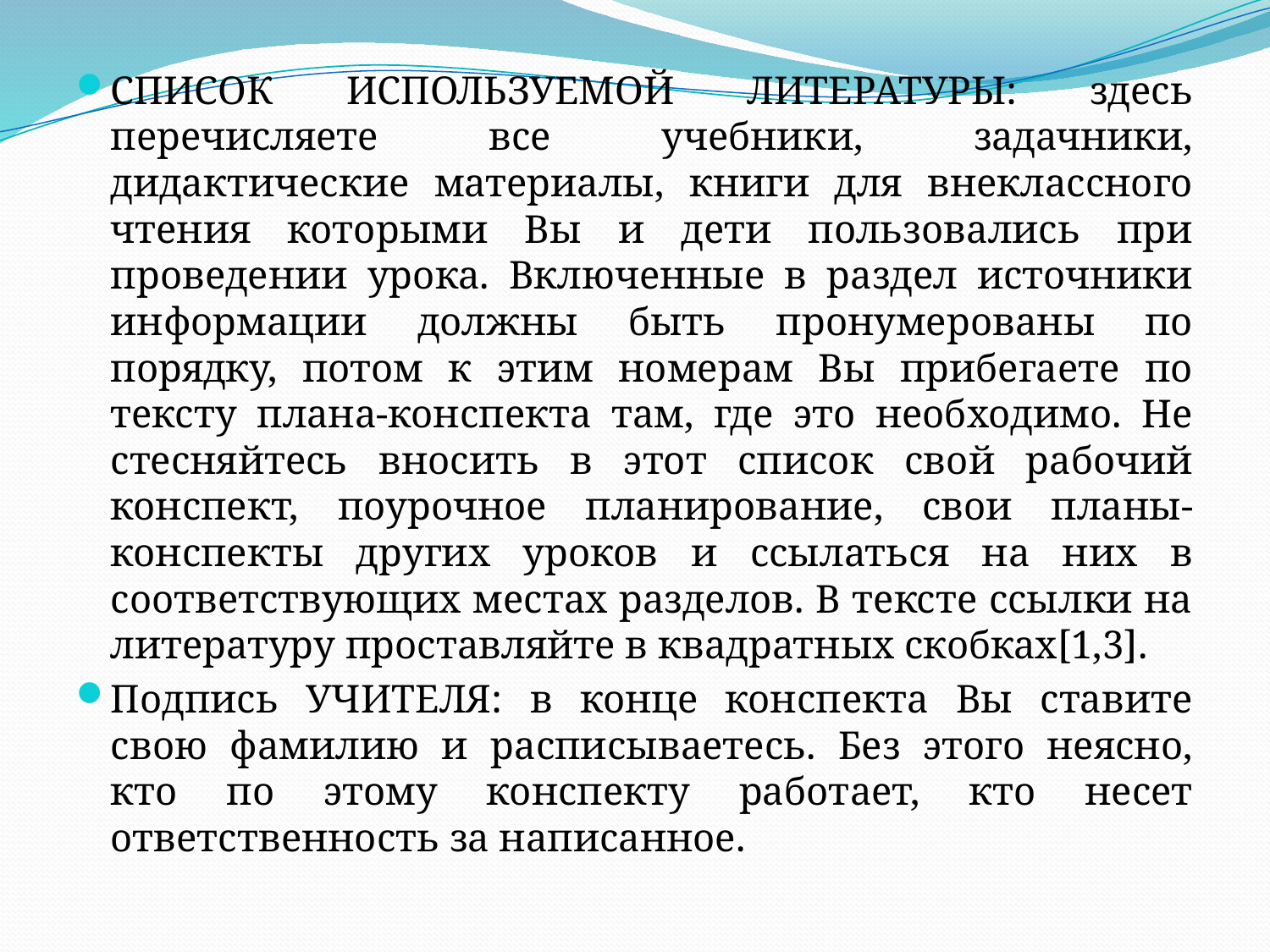

СПИСОК ИСПОЛЬЗУЕМОЙ ЛИТЕРАТУРЫ: здесь перечисляете все учебники, задачники, дидактические материалы, книги для внеклассного чтения которыми Вы и дети пользовались при проведении урока. Включенные в раздел источники информации должны быть пронумерованы по порядку, потом к этим номерам Вы прибегаете по тексту плана-конспекта там, где это необходимо. Не стесняйтесь вносить в этот список свой рабочий конспект, поурочное планирование, свои планы-конспекты других уроков и ссылаться на них в соответствующих местах разделов. В тексте ссылки на литературу проставляйте в квадратных скобках[1,3].
Подпись УЧИТЕЛЯ: в конце конспекта Вы ставите свою фамилию и расписываетесь. Без этого неясно, кто по этому конспекту работает, кто несет ответственность за написанное.